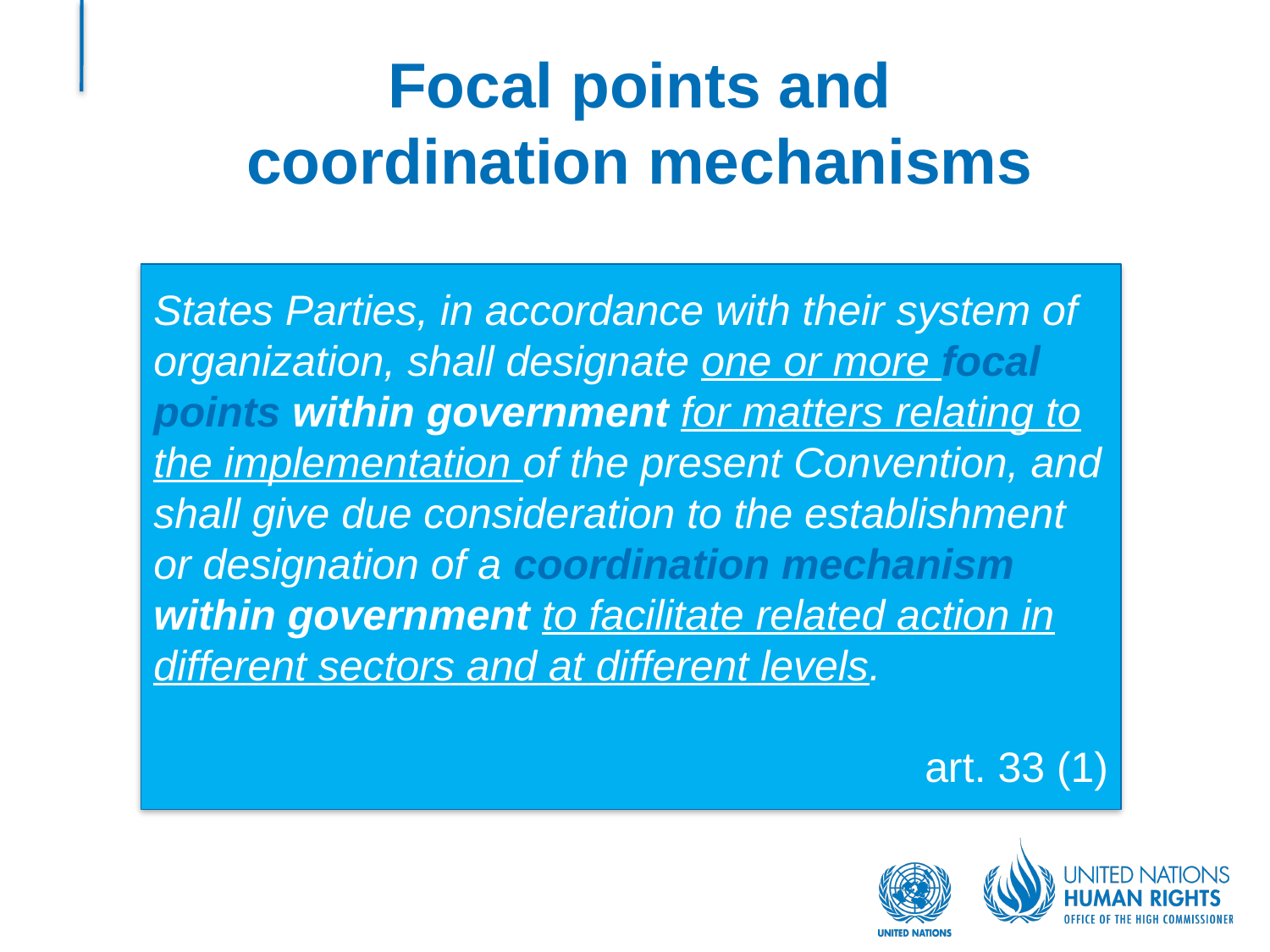

# Focal points and coordination mechanisms

States Parties, in accordance with their system of organization, shall designate one or more focal points within government for matters relating to the implementation of the present Convention, and shall give due consideration to the establishment or designation of a coordination mechanism within government to facilitate related action in different sectors and at different levels.

art. 33 (1)